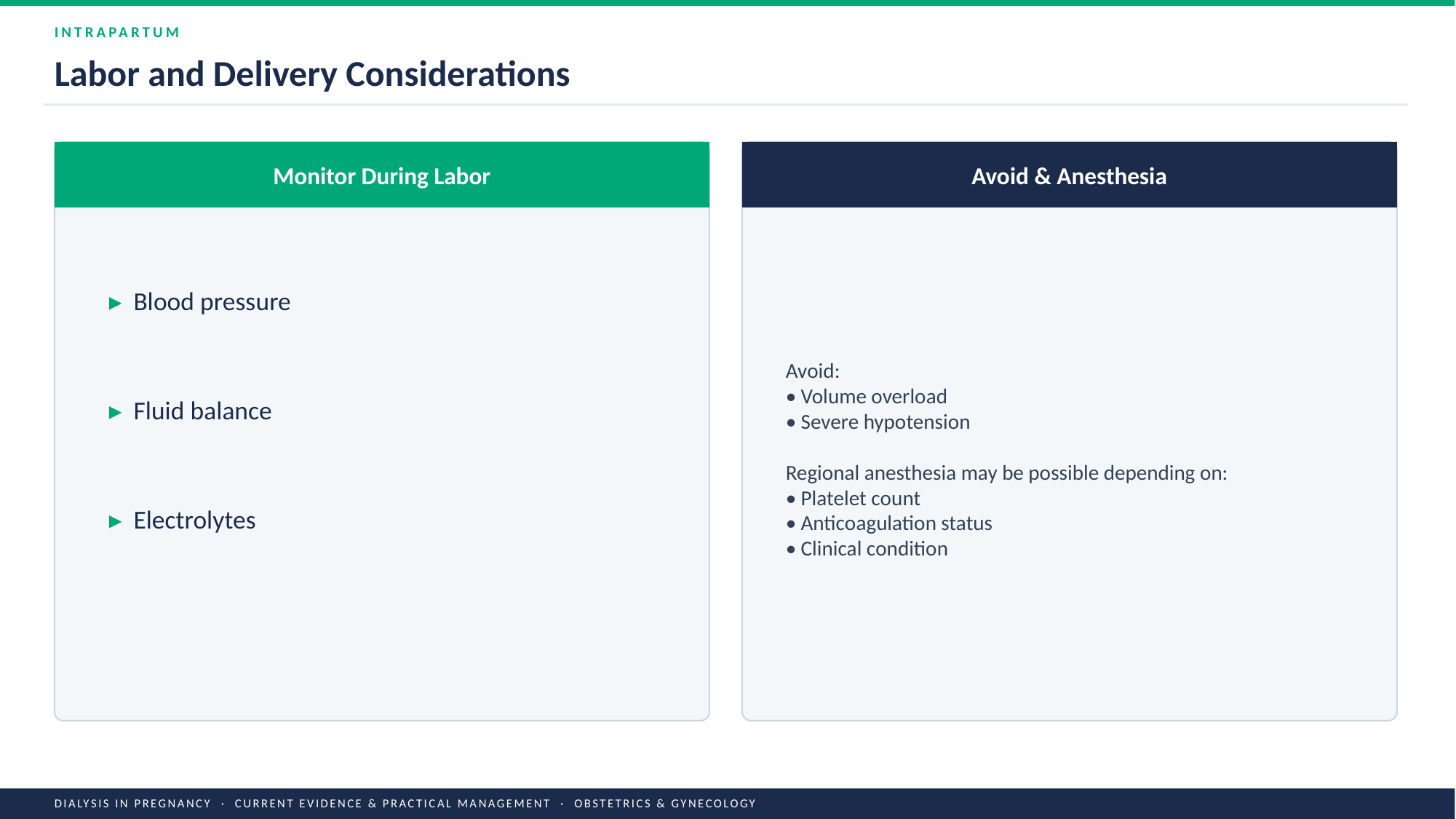

INTRAPARTUM
Labor and Delivery Considerations

Monitor During Labor
Avoid & Anesthesia
Avoid:
• Volume overload
• Severe hypotension

Regional anesthesia may be possible depending on:
• Platelet count
• Anticoagulation status
• Clinical condition
▸  Blood pressure
▸  Fluid balance
▸  Electrolytes

DIALYSIS IN PREGNANCY  ·  CURRENT EVIDENCE & PRACTICAL MANAGEMENT  ·  OBSTETRICS & GYNECOLOGY